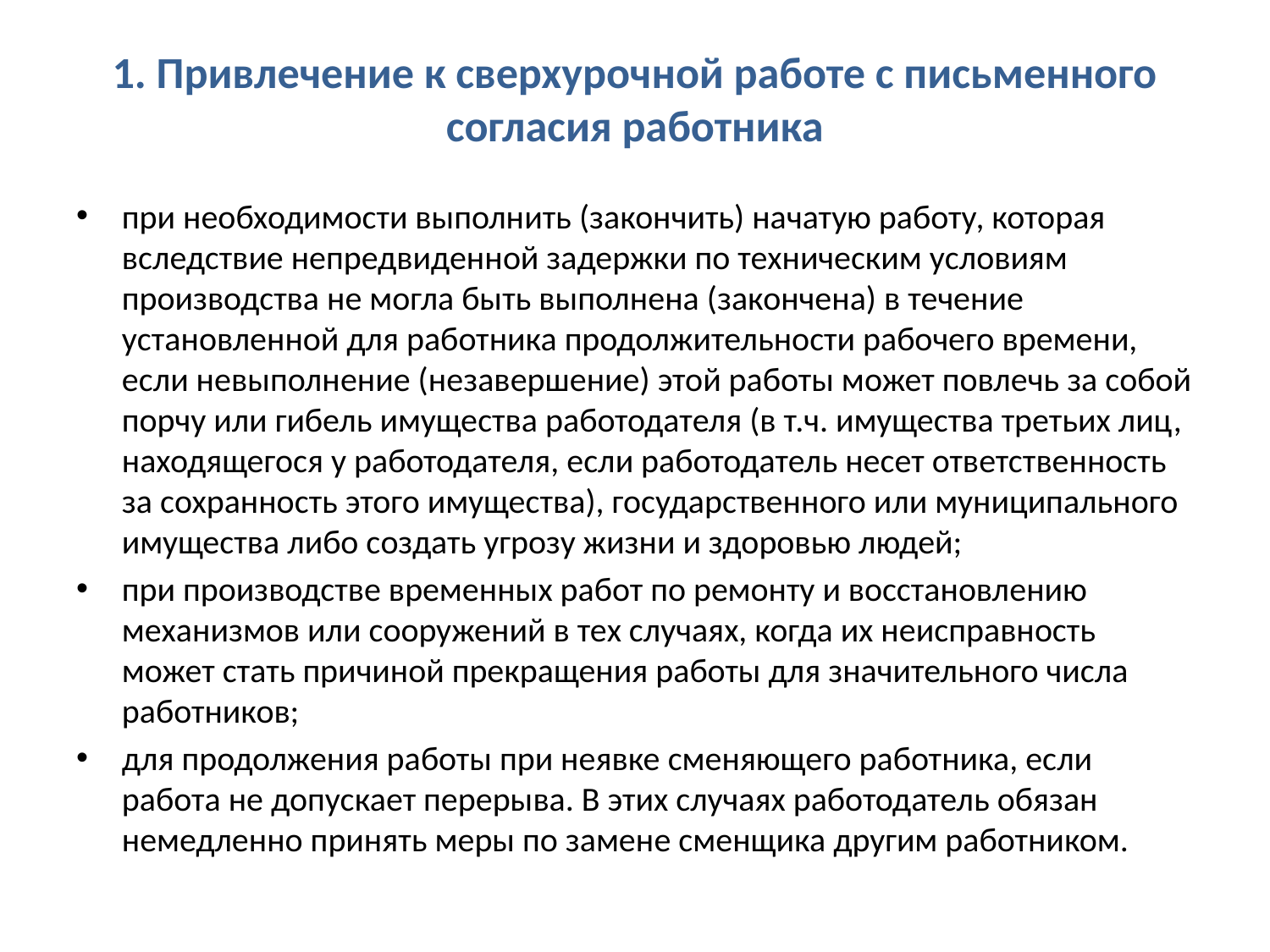

# 1. Привлечение к сверхурочной работе с письменного согласия работника
при необходимости выполнить (закончить) начатую работу, которая вследствие непредвиденной задержки по техническим условиям производства не могла быть выполнена (закончена) в течение установленной для работника продолжительности рабочего времени, если невыполнение (незавершение) этой работы может повлечь за собой порчу или гибель имущества работодателя (в т.ч. имущества третьих лиц, находящегося у работодателя, если работодатель несет ответственность за сохранность этого имущества), государственного или муниципального имущества либо создать угрозу жизни и здоровью людей;
при производстве временных работ по ремонту и восстановлению механизмов или сооружений в тех случаях, когда их неисправность может стать причиной прекращения работы для значительного числа работников;
для продолжения работы при неявке сменяющего работника, если работа не допускает перерыва. В этих случаях работодатель обязан немедленно принять меры по замене сменщика другим работником.